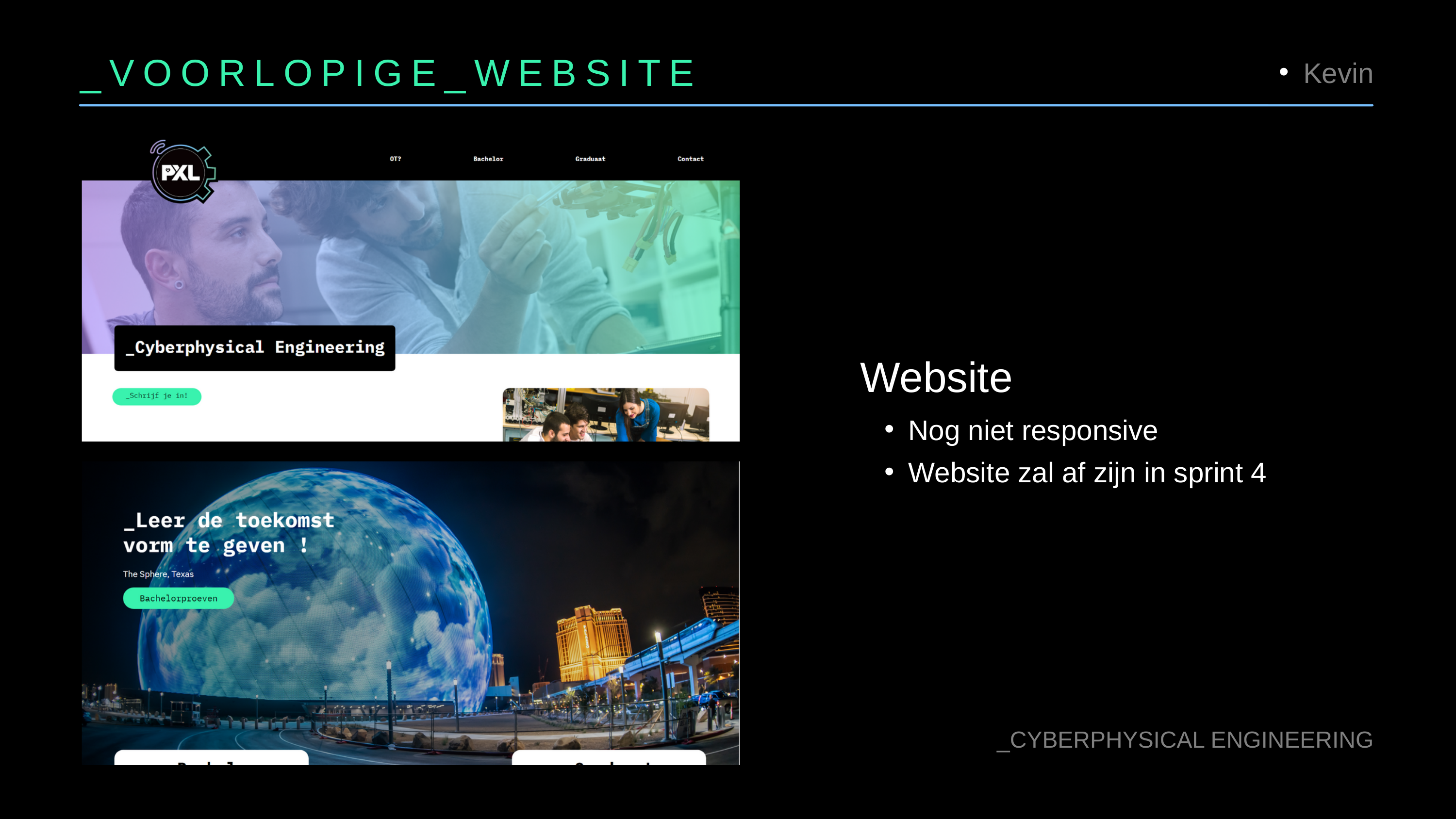

_VOORLOPIGE_WEBSITE
Kevin

Website
Nog niet responsive
Website zal af zijn in sprint 4

_CYBERPHYSICAL ENGINEERING